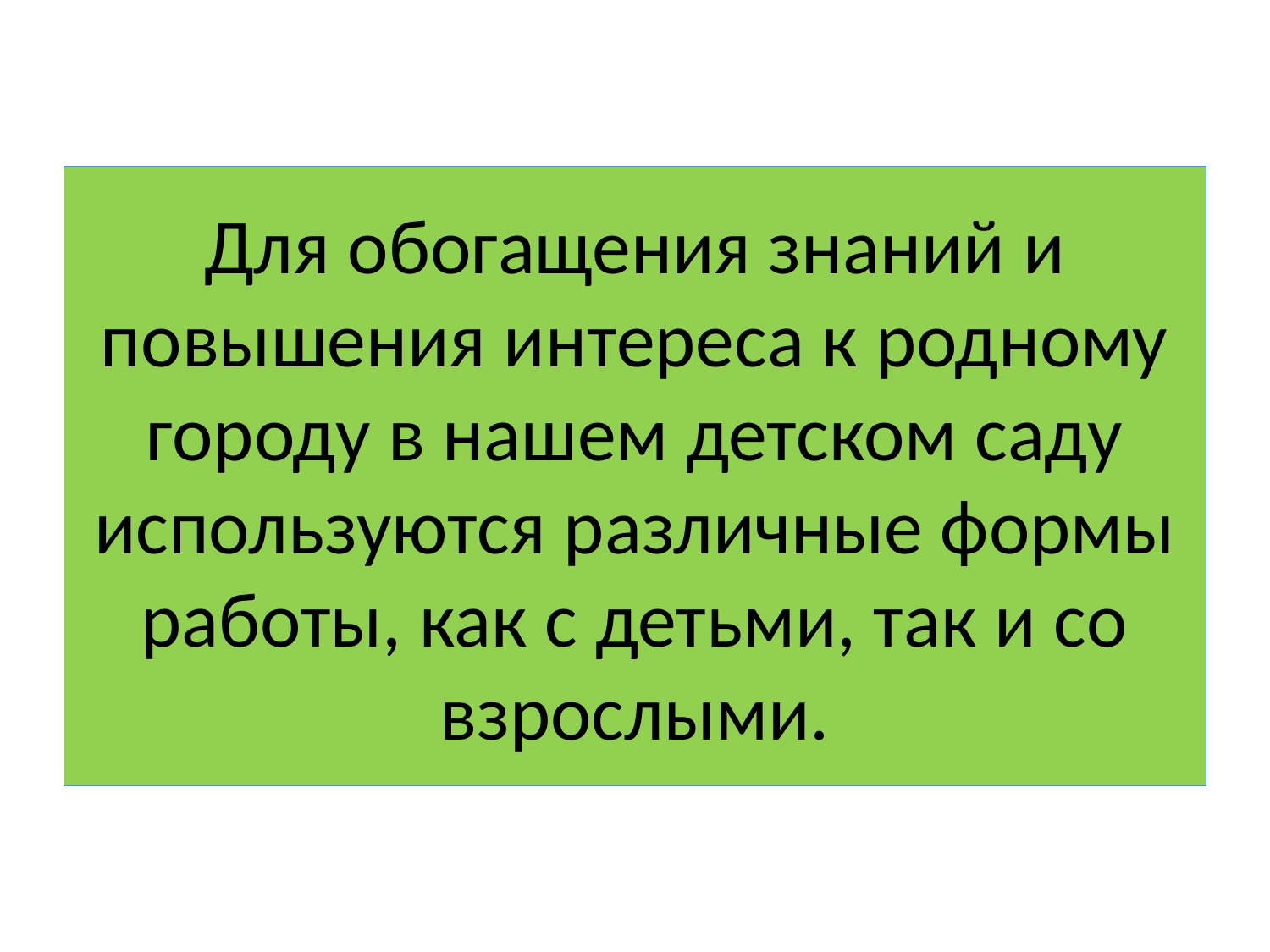

# Для обогащения знаний и повышения интереса к родному городу в нашем детском саду используются различные формы работы, как с детьми, так и со взрослыми.